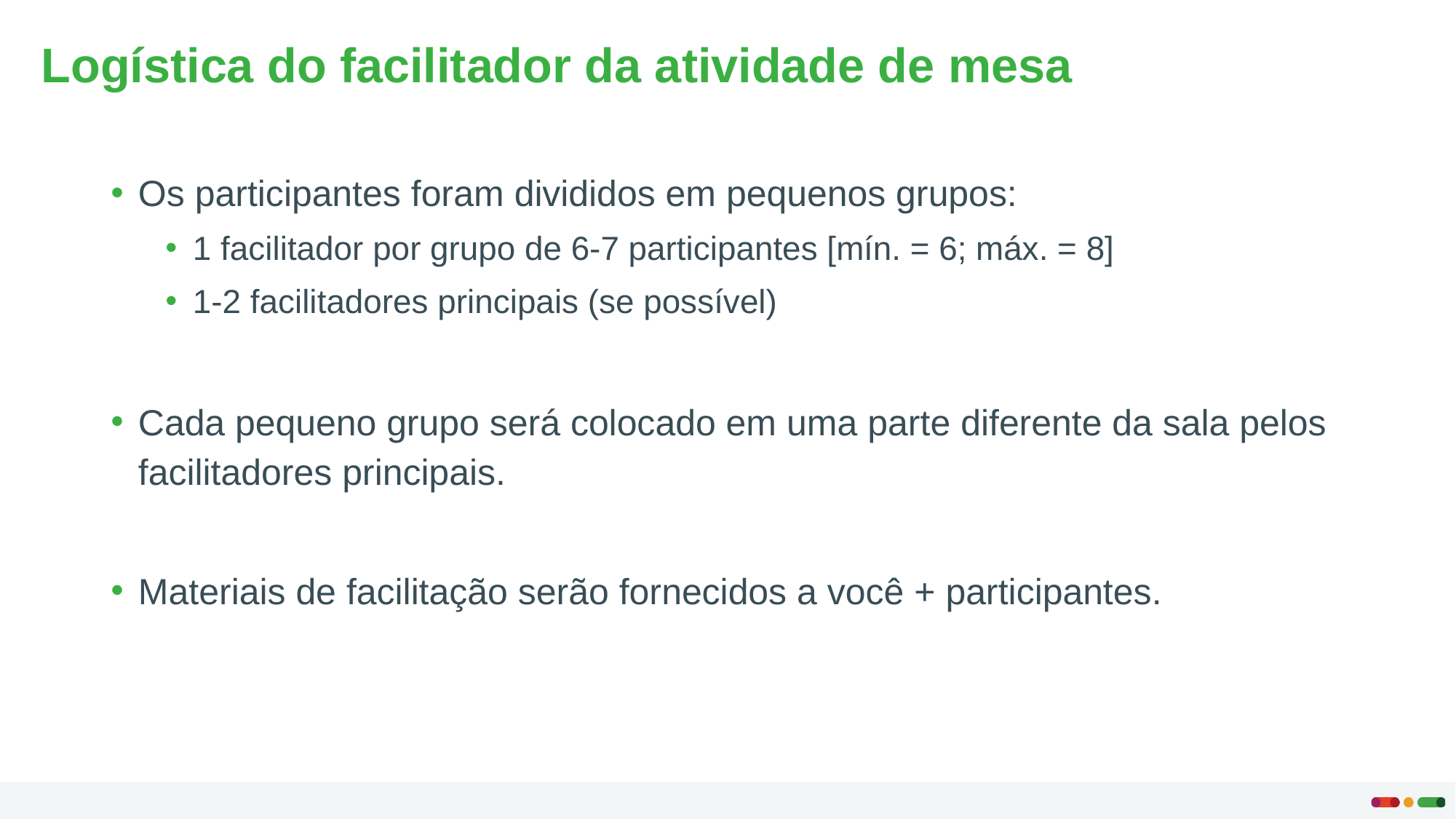

# Logística do facilitador da atividade de mesa
Os participantes foram divididos em pequenos grupos:
1 facilitador por grupo de 6-7 participantes [mín. = 6; máx. = 8]
1-2 facilitadores principais (se possível)

Cada pequeno grupo será colocado em uma parte diferente da sala pelos facilitadores principais.

Materiais de facilitação serão fornecidos a você + participantes.